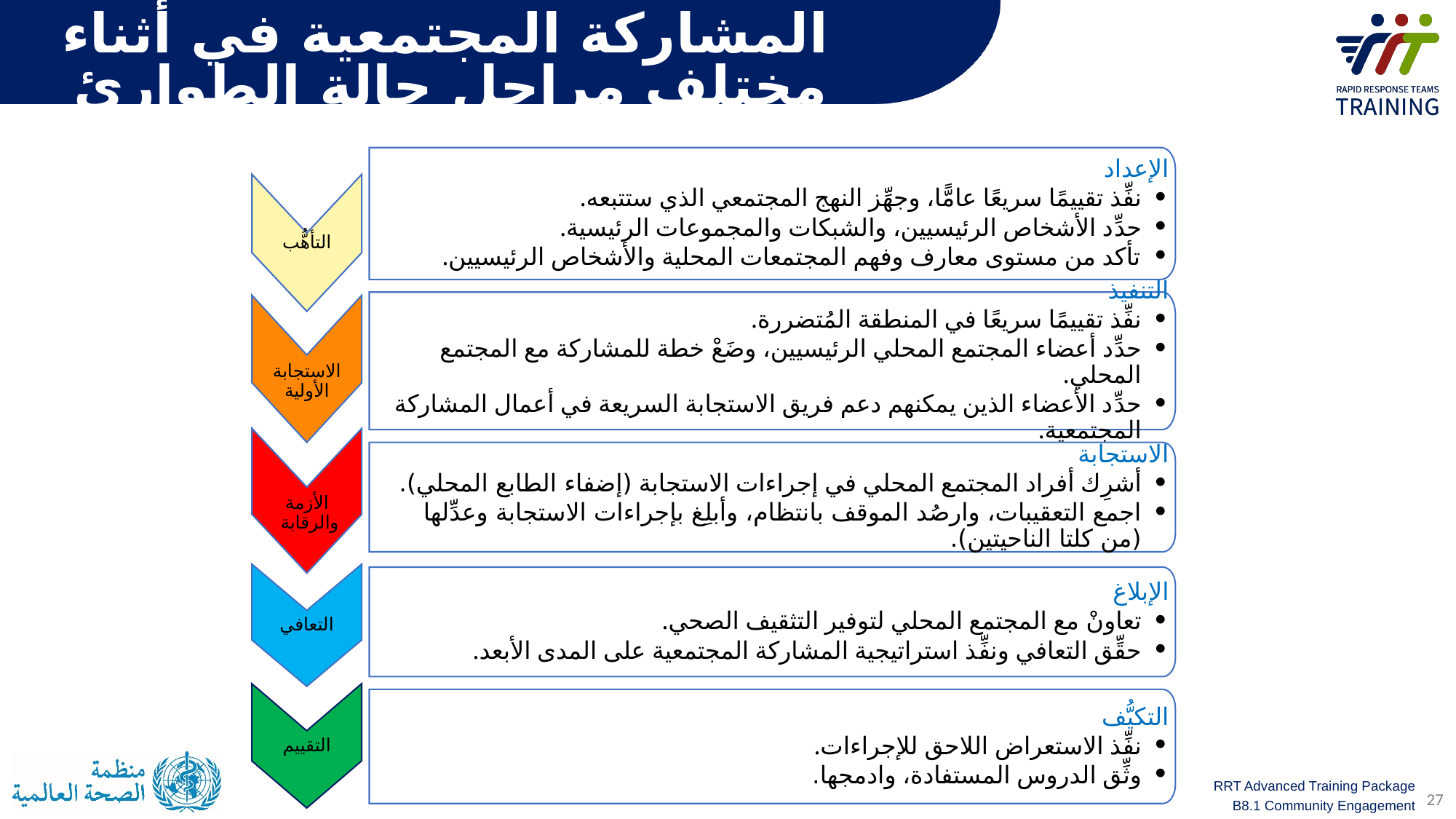

# المشاركة المجتمعية في أثناء مختلف مراحل حالة الطوارئ

الإعداد
نفِّذ تقييمًا سريعًا عامًّا، وجهِّز النهج المجتمعي الذي ستتبعه.
حدِّد الأشخاص الرئيسيين، والشبكات والمجموعات الرئيسية.
تأكد من مستوى معارف وفهم المجتمعات المحلية والأشخاص الرئيسيين.

التأهُّب

التنفيذ
نفِّذ تقييمًا سريعًا في المنطقة المُتضررة.
حدِّد أعضاء المجتمع المحلي الرئيسيين، وضَعْ خطة للمشاركة مع المجتمع المحلي.
حدِّد الأعضاء الذين يمكنهم دعم فريق الاستجابة السريعة في أعمال المشاركة المجتمعية.

الاستجابة الأولية

الأزمة والرقابة

الاستجابة
أشرِك أفراد المجتمع المحلي في إجراءات الاستجابة (إضفاء الطابع المحلي).
اجمع التعقيبات، وارصُد الموقف بانتظام، وأبلِغ بإجراءات الاستجابة وعدِّلها (من كلتا الناحيتين).

التعافي

الإبلاغ
تعاونْ مع المجتمع المحلي لتوفير التثقيف الصحي.
حقِّق التعافي ونفِّذ استراتيجية المشاركة المجتمعية على المدى الأبعد.

التقييم

التكيُّف
نفِّذ الاستعراض اللاحق للإجراءات.
وثِّق الدروس المستفادة، وادمجها.